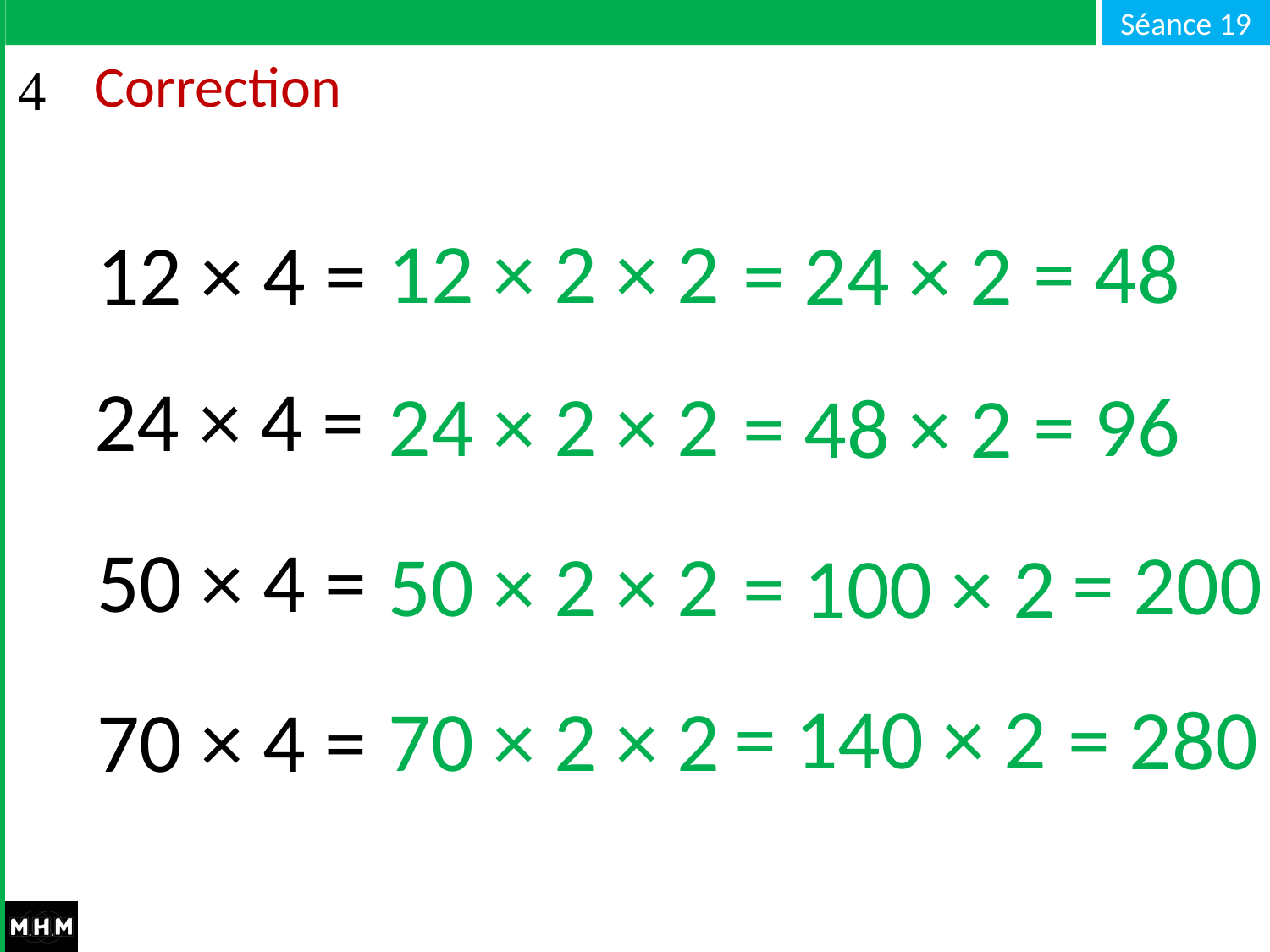

# Correction
= 48
12 × 2 × 2
12 × 4 = …
= 24 × 2
24 × 4 = …
= 96
24 × 2 × 2
= 48 × 2
50 × 4 = …
= 200
50 × 2 × 2
= 100 × 2
= 140 × 2
= 280
70 × 2 × 2
70 × 4 = …